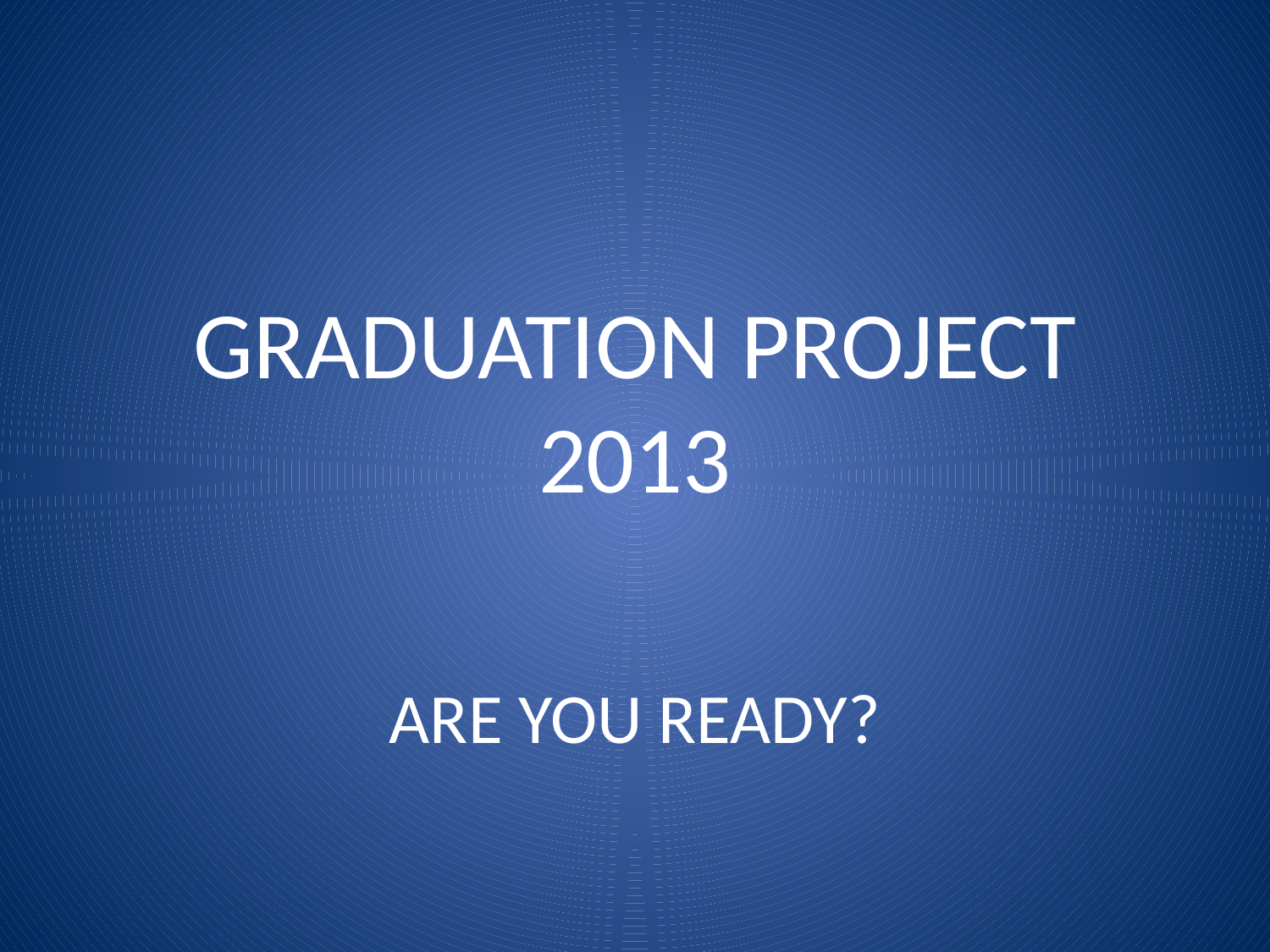

# GRADUATION PROJECT 2013
ARE YOU READY?